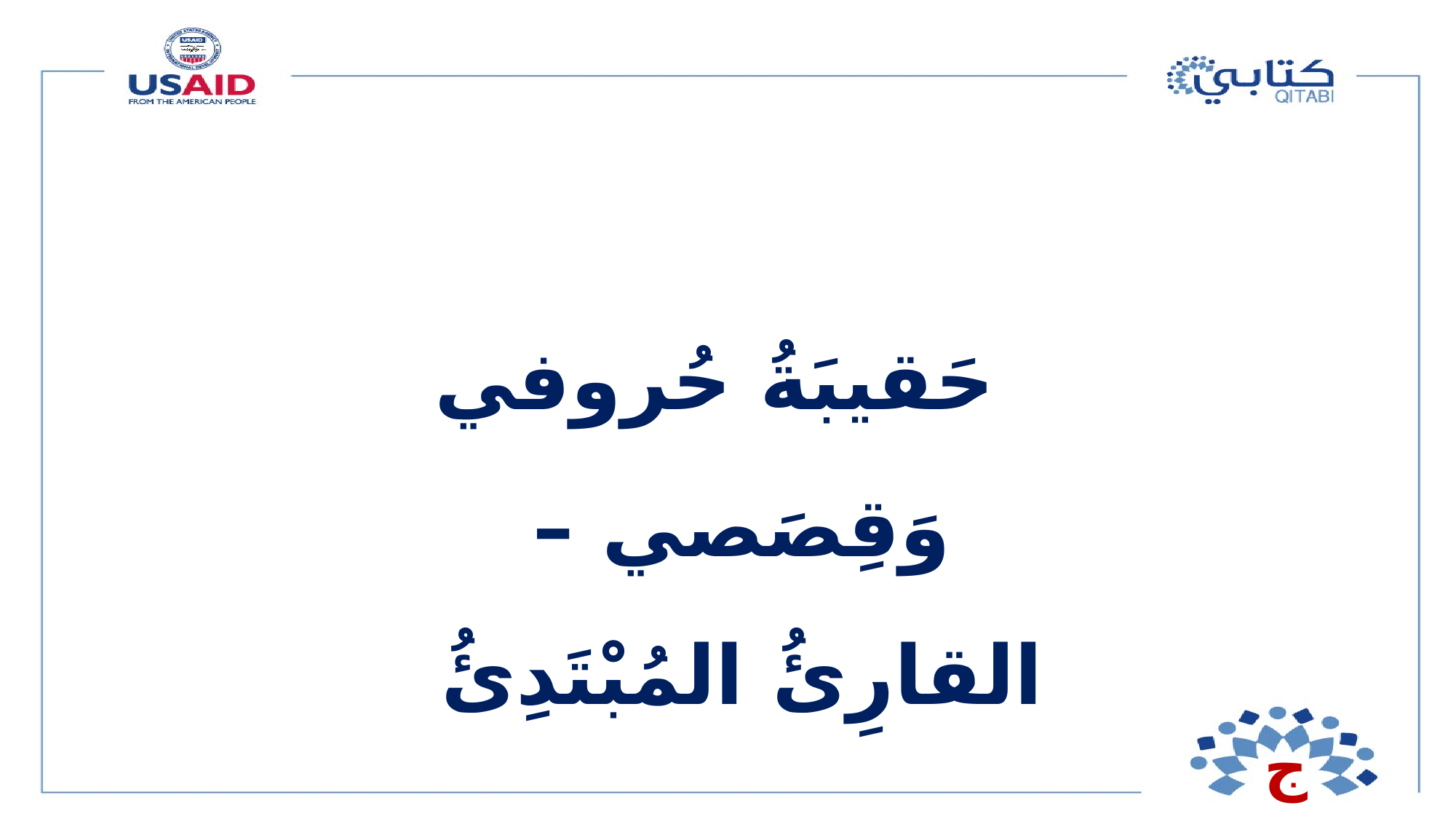

حَقيبَةُ حُروفي وَقِصَصي –
القارِئُ المُبْتَدِئُ
ج